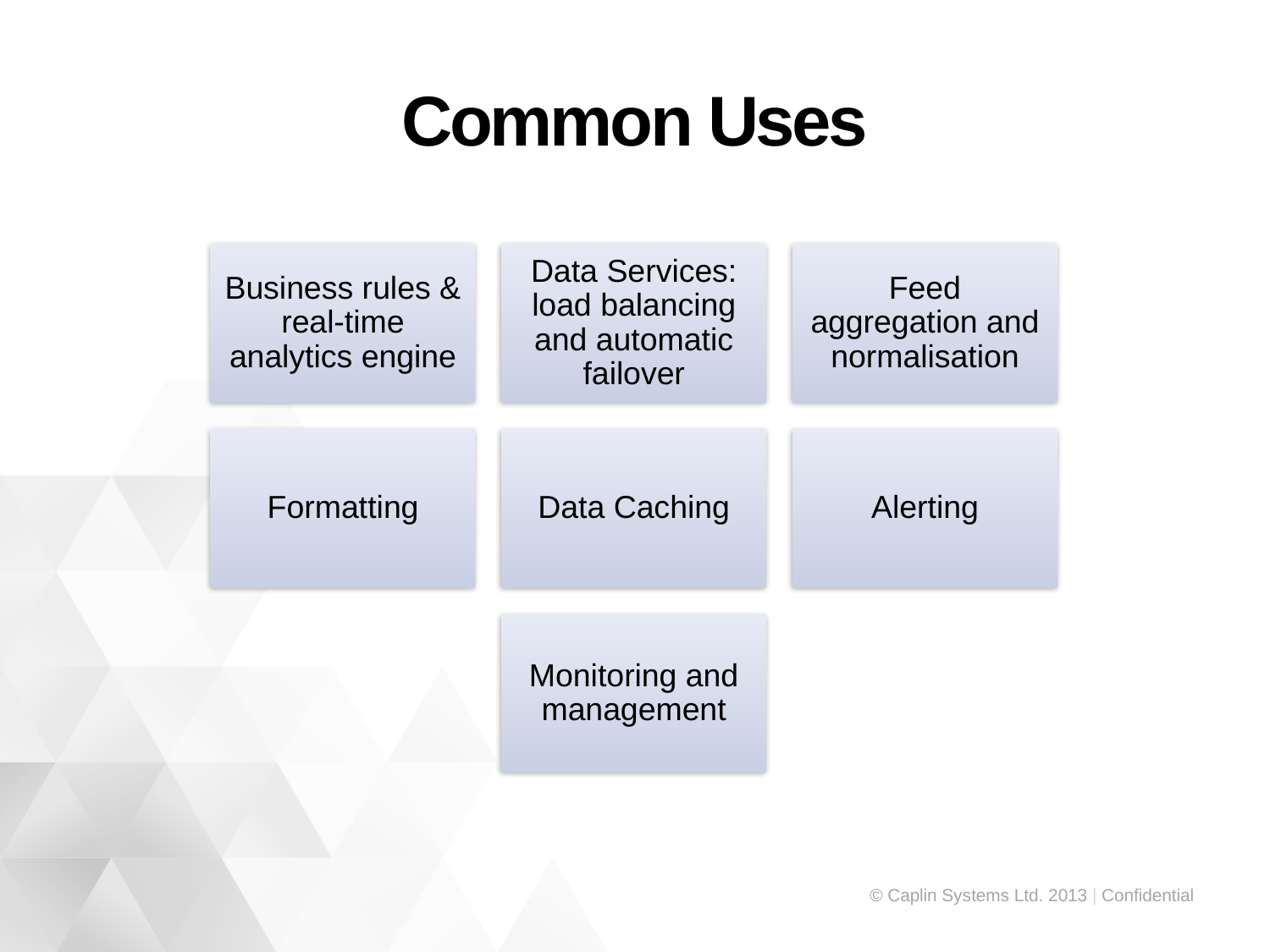

# Common Uses
Business rules & real-time analytics engine
Data Services: load balancing and automatic failover
Feed aggregation and normalisation
Formatting
Data Caching
Alerting
Monitoring and management